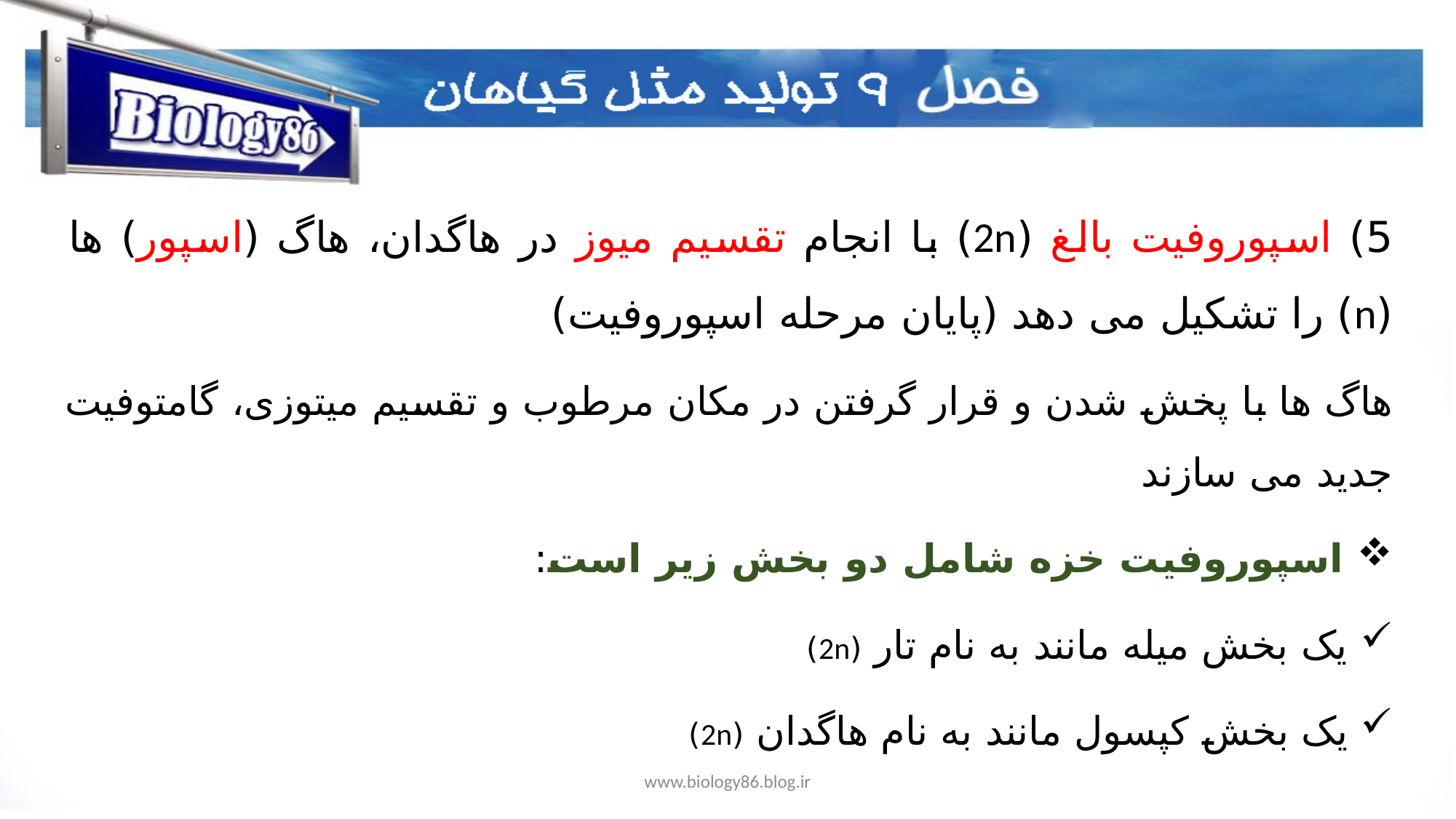

5) اسپوروفیت بالغ (2n) با انجام تقسیم میوز در هاگدان، هاگ (اسپور) ها (n) را تشکیل می دهد (پایان مرحله اسپوروفیت)
هاگ ها با پخش شدن و قرار گرفتن در مکان مرطوب و تقسیم میتوزی، گامتوفیت جدید می سازند
 اسپوروفیت خزه شامل دو بخش زیر است:
 یک بخش میله مانند به نام تار (2n)
 یک بخش کپسول مانند به نام هاگدان (2n)

www.biology86.blog.ir